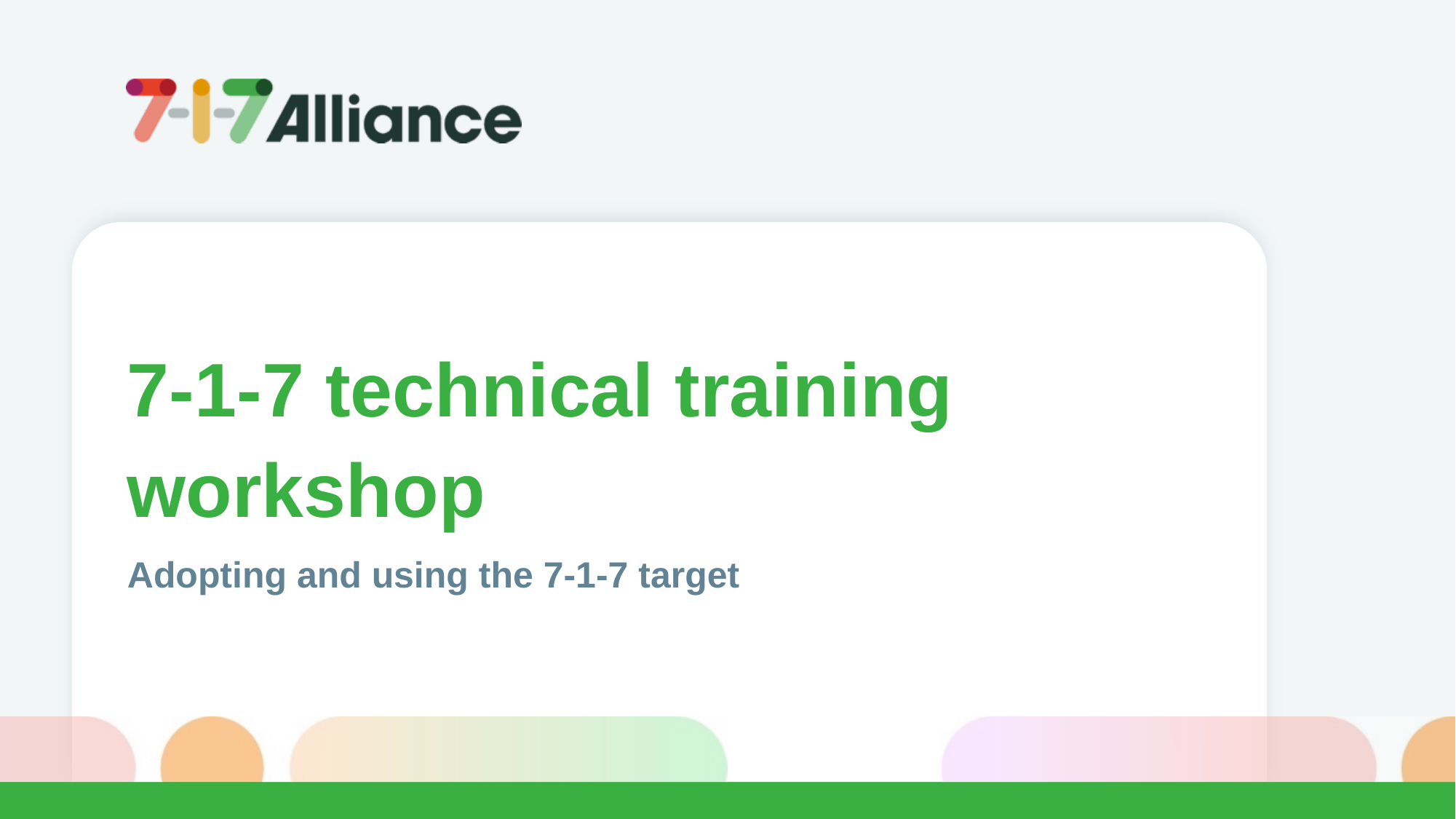

7-1-7 technical training workshop
Adopting and using the 7-1-7 target